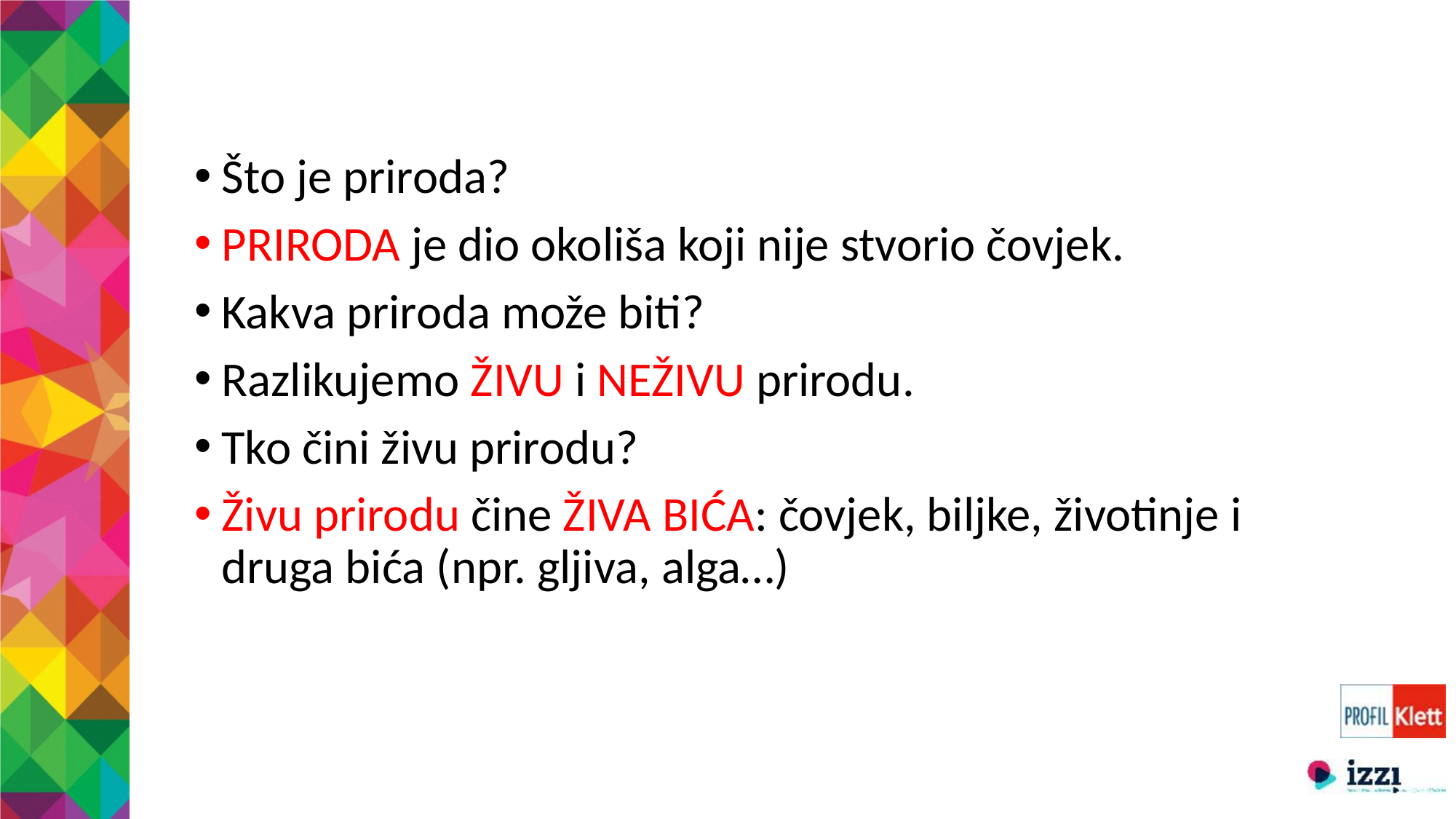

Što je priroda?
PRIRODA je dio okoliša koji nije stvorio čovjek.
Kakva priroda može biti?
Razlikujemo ŽIVU i NEŽIVU prirodu.
Tko čini živu prirodu?
Živu prirodu čine ŽIVA BIĆA: čovjek, biljke, životinje i druga bića (npr. gljiva, alga…)